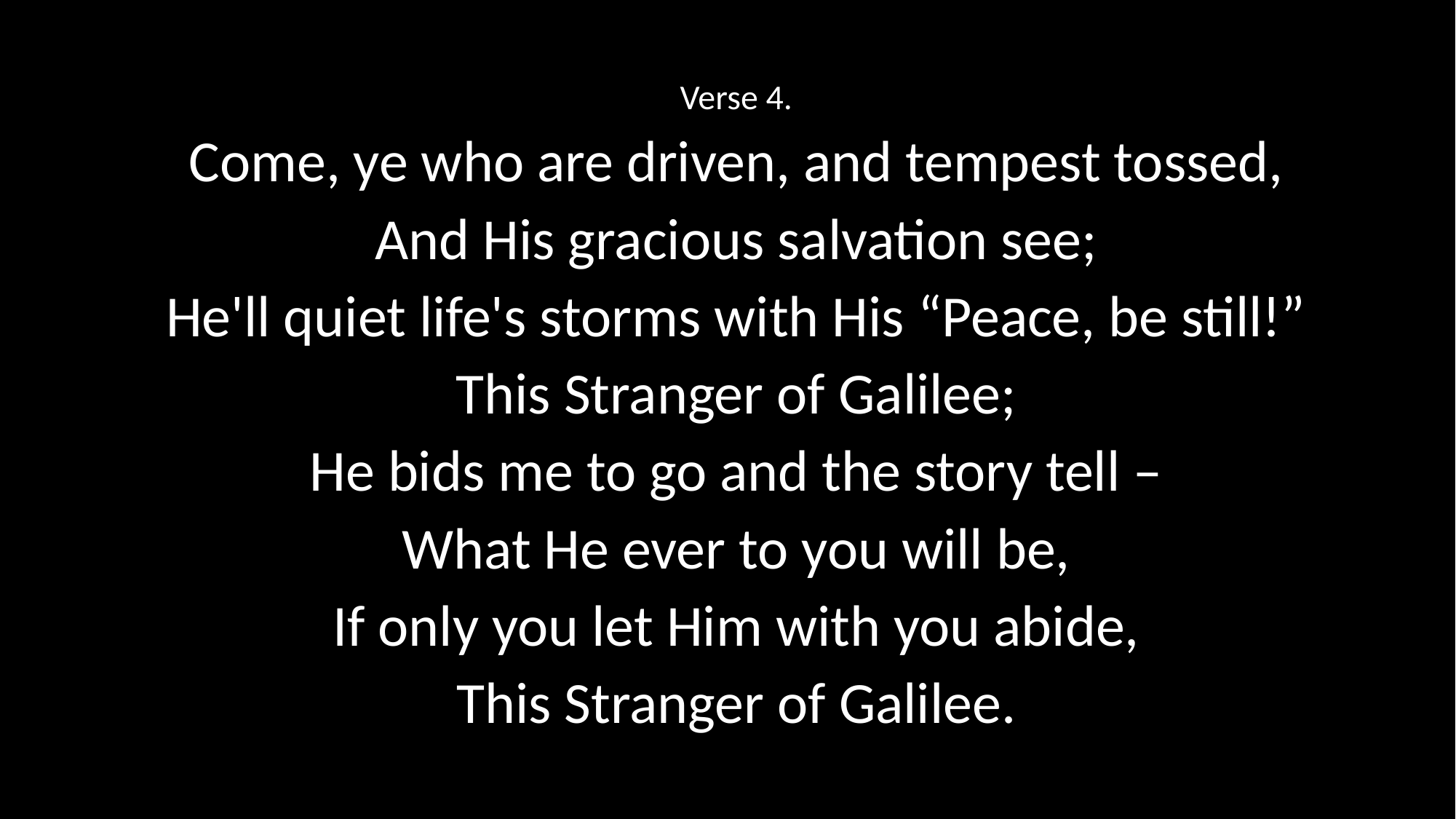

Verse 4.
Come, ye who are driven, and tempest tossed,
And His gracious salvation see;
He'll quiet life's storms with His “Peace, be still!”
This Stranger of Galilee;
He bids me to go and the story tell –
What He ever to you will be,
If only you let Him with you abide,
This Stranger of Galilee.